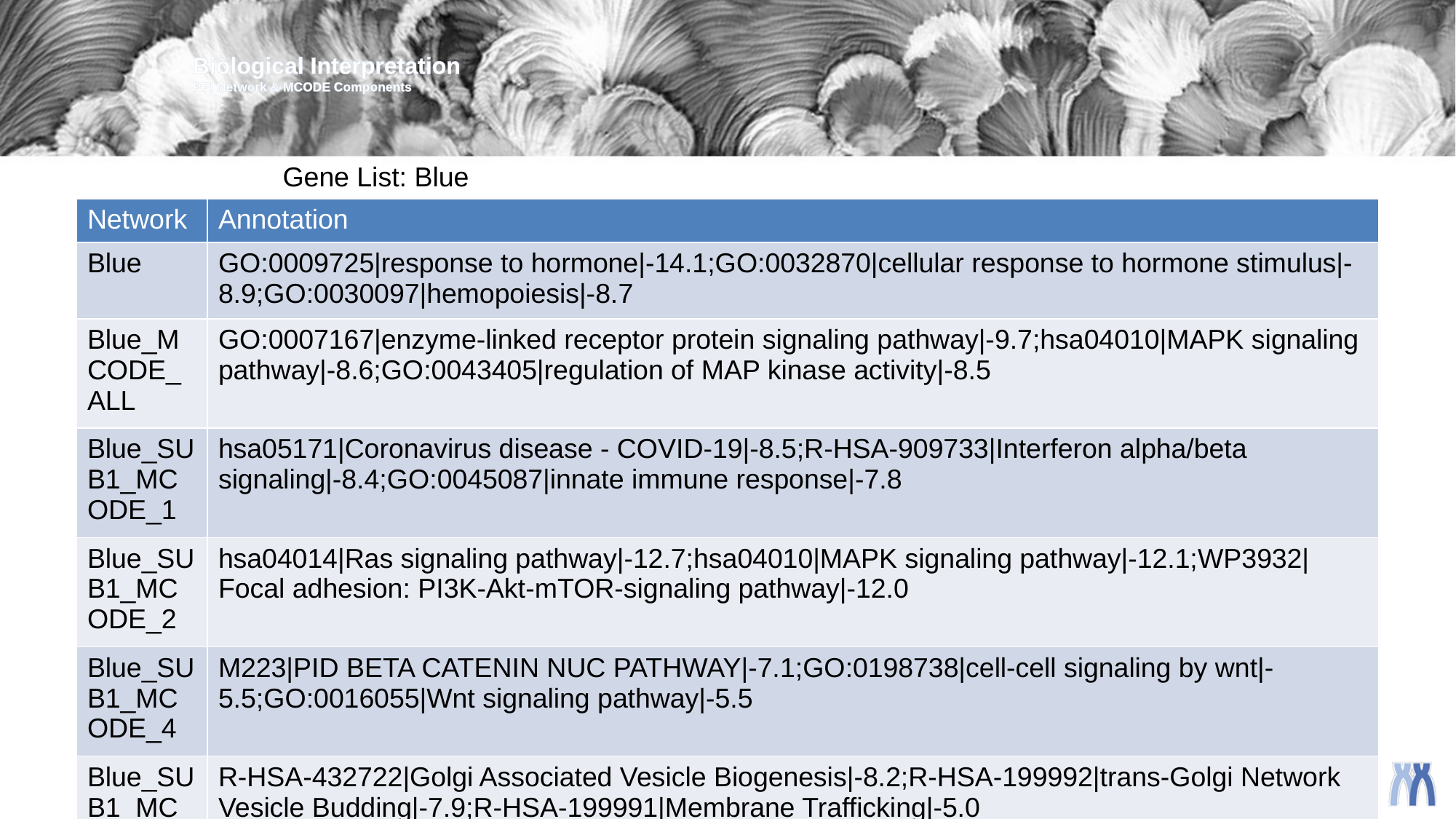

Biological Interpretation
PPI Network & MCODE Components
Gene List: Blue
| Network | Annotation |
| --- | --- |
| Blue | GO:0009725|response to hormone|-14.1;GO:0032870|cellular response to hormone stimulus|-8.9;GO:0030097|hemopoiesis|-8.7 |
| Blue\_MCODE\_ALL | GO:0007167|enzyme-linked receptor protein signaling pathway|-9.7;hsa04010|MAPK signaling pathway|-8.6;GO:0043405|regulation of MAP kinase activity|-8.5 |
| Blue\_SUB1\_MCODE\_1 | hsa05171|Coronavirus disease - COVID-19|-8.5;R-HSA-909733|Interferon alpha/beta signaling|-8.4;GO:0045087|innate immune response|-7.8 |
| Blue\_SUB1\_MCODE\_2 | hsa04014|Ras signaling pathway|-12.7;hsa04010|MAPK signaling pathway|-12.1;WP3932|Focal adhesion: PI3K-Akt-mTOR-signaling pathway|-12.0 |
| Blue\_SUB1\_MCODE\_4 | M223|PID BETA CATENIN NUC PATHWAY|-7.1;GO:0198738|cell-cell signaling by wnt|-5.5;GO:0016055|Wnt signaling pathway|-5.5 |
| Blue\_SUB1\_MCODE\_5 | R-HSA-432722|Golgi Associated Vesicle Biogenesis|-8.2;R-HSA-199992|trans-Golgi Network Vesicle Budding|-7.9;R-HSA-199991|Membrane Trafficking|-5.0 |
| Blue\_SUB1\_MCODE\_6 | M181|PID BMP PATHWAY|-8.6;GO:0030509|BMP signaling pathway|-7.6;hsa04350|TGF-beta signaling pathway|-7.5 |
| Blue\_SUB2\_MCODE\_9 | hsa02010|ABC transporters|-8.5;R-HSA-382556|ABC-family proteins mediated transport|-7.4;GO:0006869|lipid transport|-5.8 |